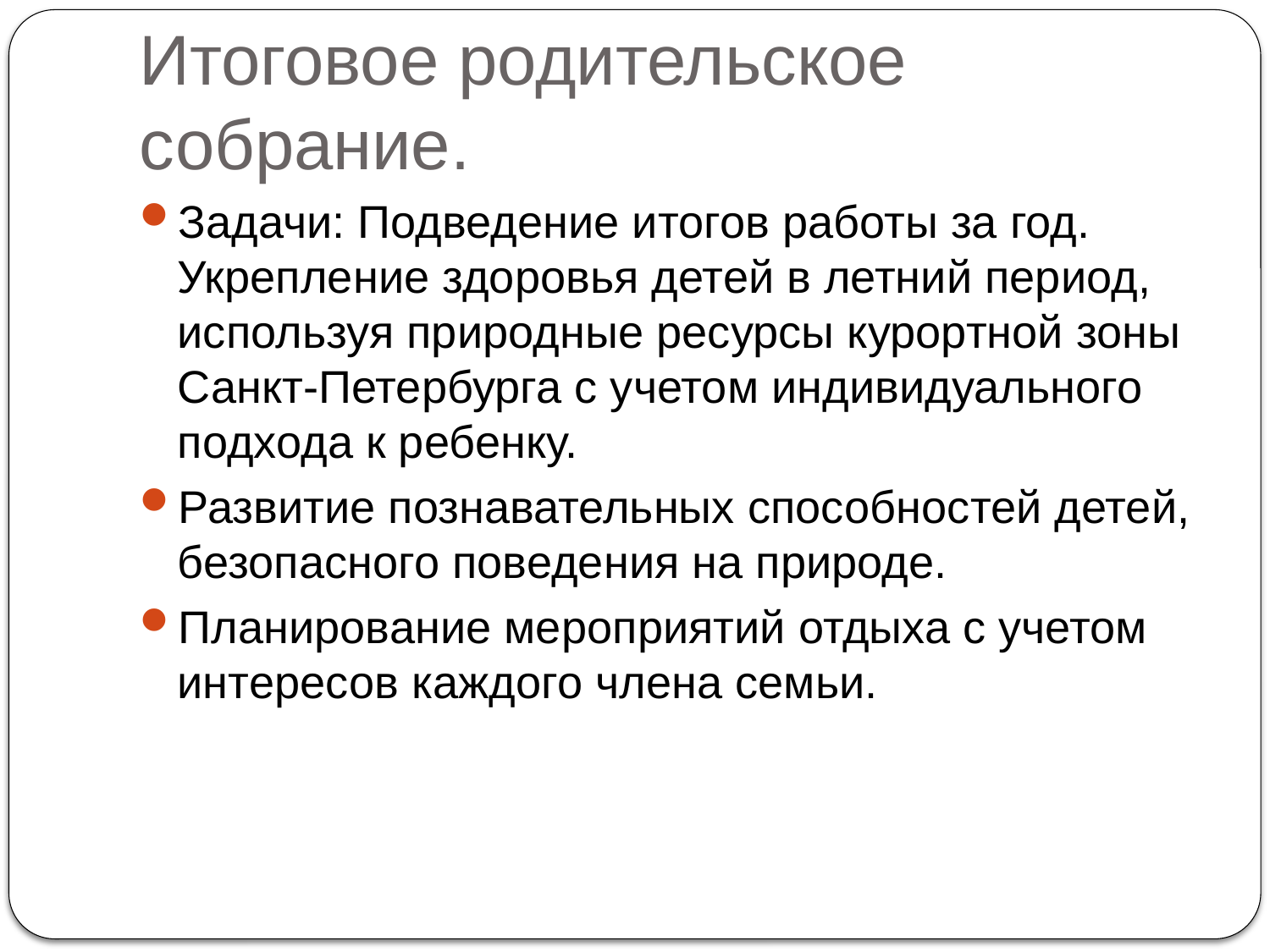

# Итоговое родительское собрание.
Задачи: Подведение итогов работы за год. Укрепление здоровья детей в летний период, используя природные ресурсы курортной зоны Санкт-Петербурга с учетом индивидуального подхода к ребенку.
Развитие познавательных способностей детей, безопасного поведения на природе.
Планирование мероприятий отдыха с учетом интересов каждого члена семьи.